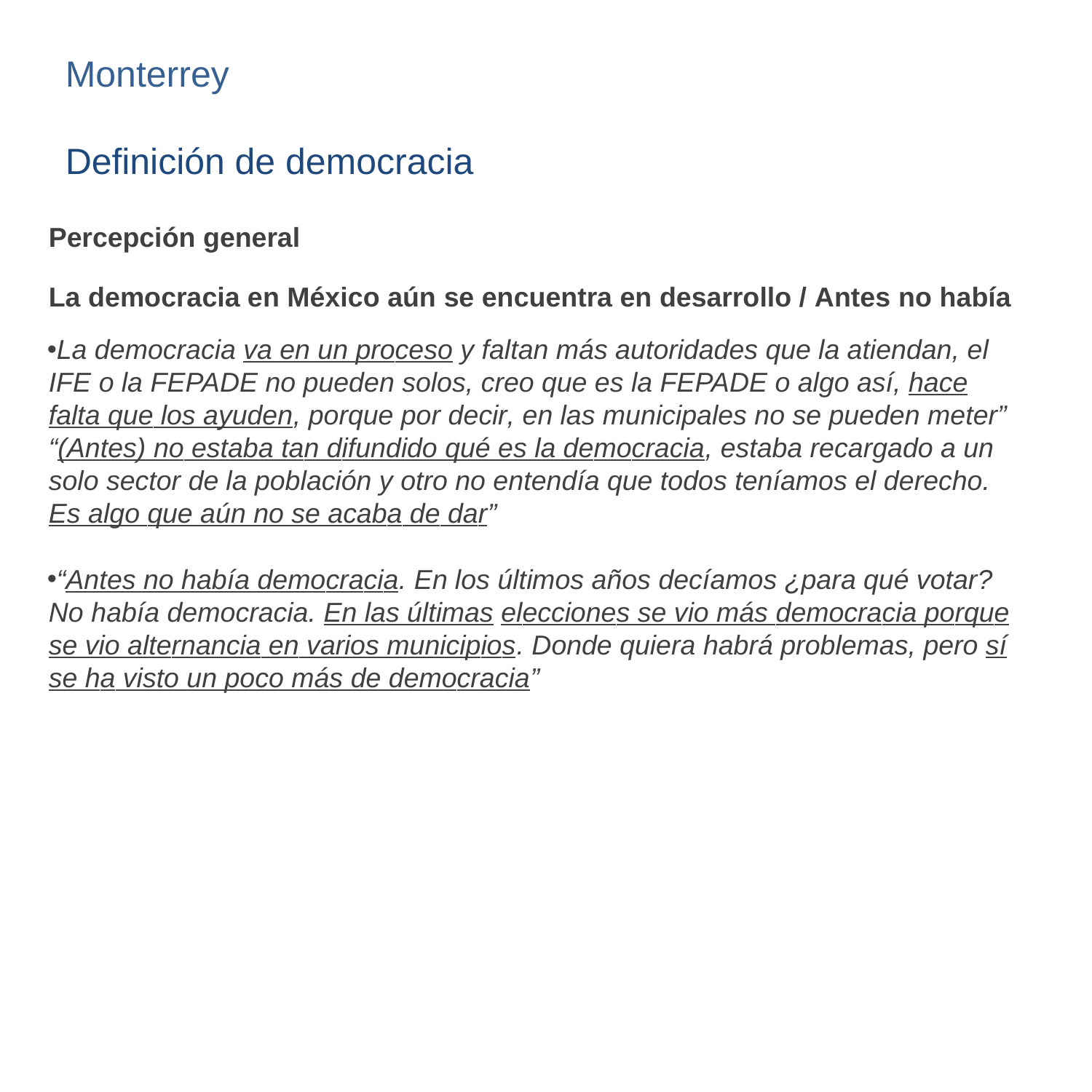

Monterrey

Definición de democracia
Percepción general

La democracia en México aún se encuentra en desarrollo / Antes no había

La democracia va en un proceso y faltan más autoridades que la atiendan, el IFE o la FEPADE no pueden solos, creo que es la FEPADE o algo así, hace falta que los ayuden, porque por decir, en las municipales no se pueden meter” “(Antes) no estaba tan difundido qué es la democracia, estaba recargado a un solo sector de la población y otro no entendía que todos teníamos el derecho. Es algo que aún no se acaba de dar”

“Antes no había democracia. En los últimos años decíamos ¿para qué votar? No había democracia. En las últimas elecciones se vio más democracia porque se vio alternancia en varios municipios. Donde quiera habrá problemas, pero sí se ha visto un poco más de democracia”